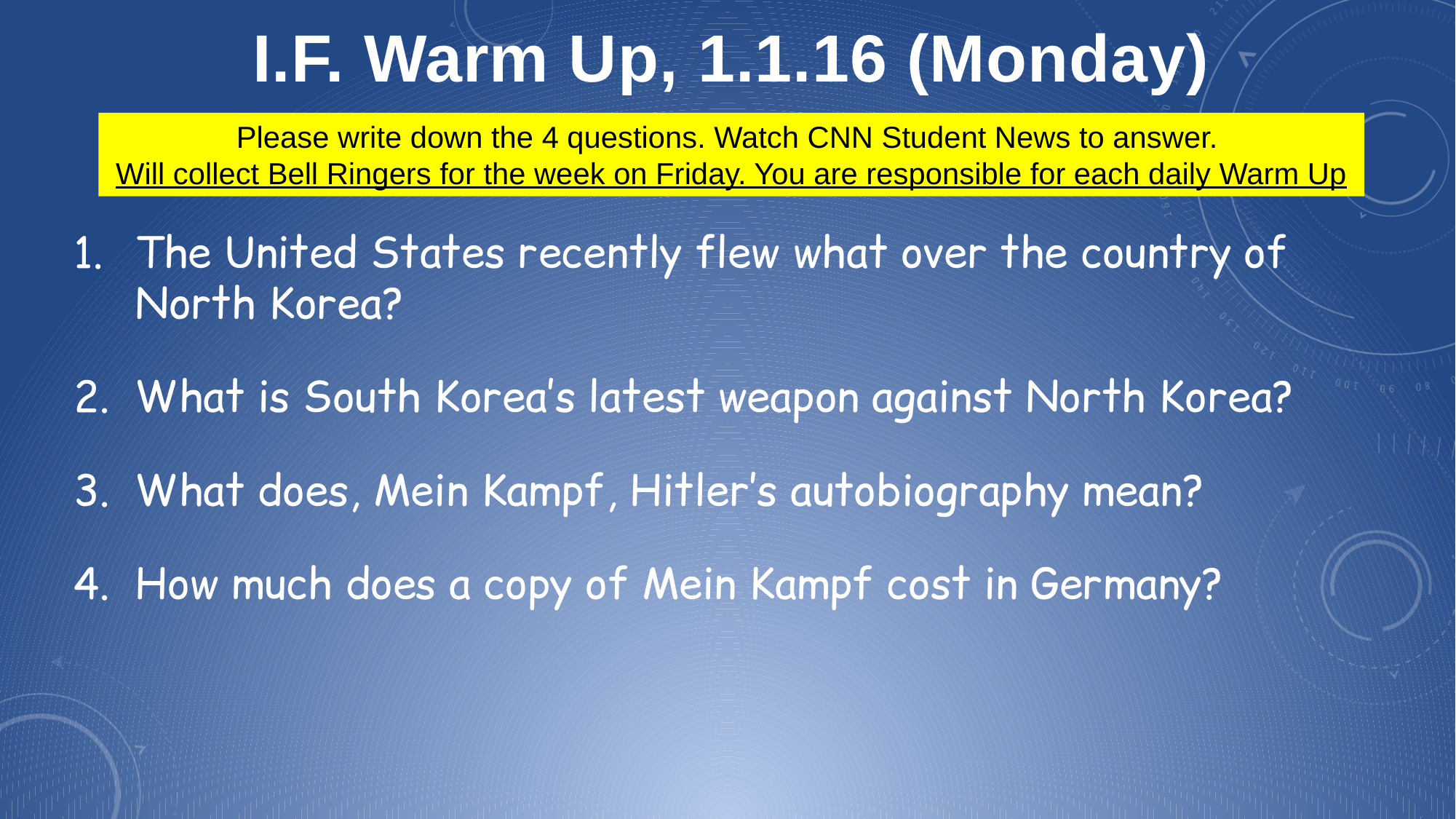

I.F. Warm Up, 1.1.16 (Monday)
Please write down the 4 questions. Watch CNN Student News to answer.
Will collect Bell Ringers for the week on Friday. You are responsible for each daily Warm Up
The United States recently flew what over the country of North Korea?
What is South Korea’s latest weapon against North Korea?
What does, Mein Kampf, Hitler’s autobiography mean?
How much does a copy of Mein Kampf cost in Germany?